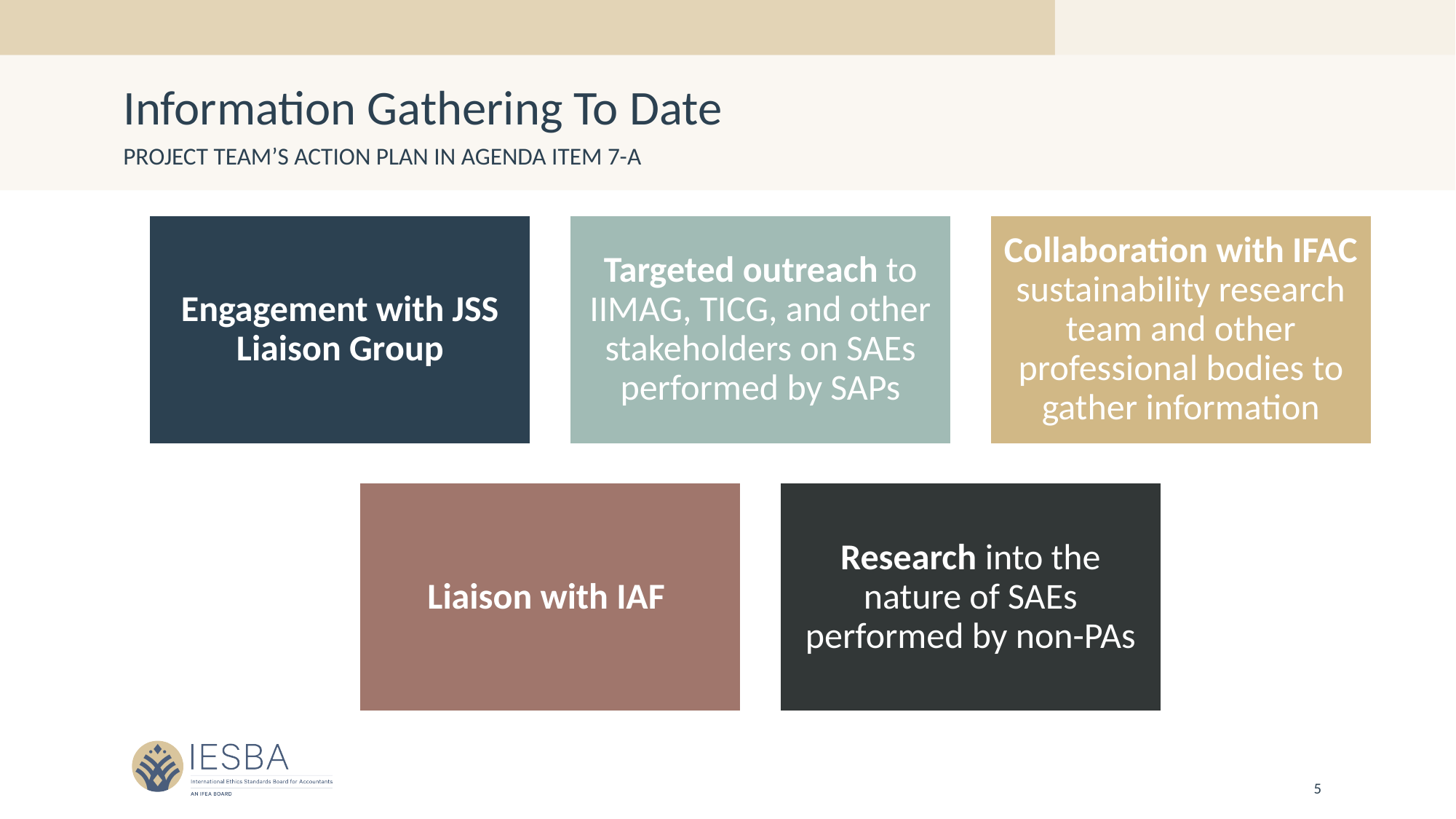

# Information Gathering To Date
Project Team’s Action Plan in Agenda Item 7-A
Engagement with JSS Liaison Group
Targeted outreach to IIMAG, TICG, and other stakeholders on SAEs performed by SAPs
Collaboration with IFAC sustainability research team and other professional bodies to gather information
Liaison with IAF
Research into the nature of SAEs performed by non-PAs
5